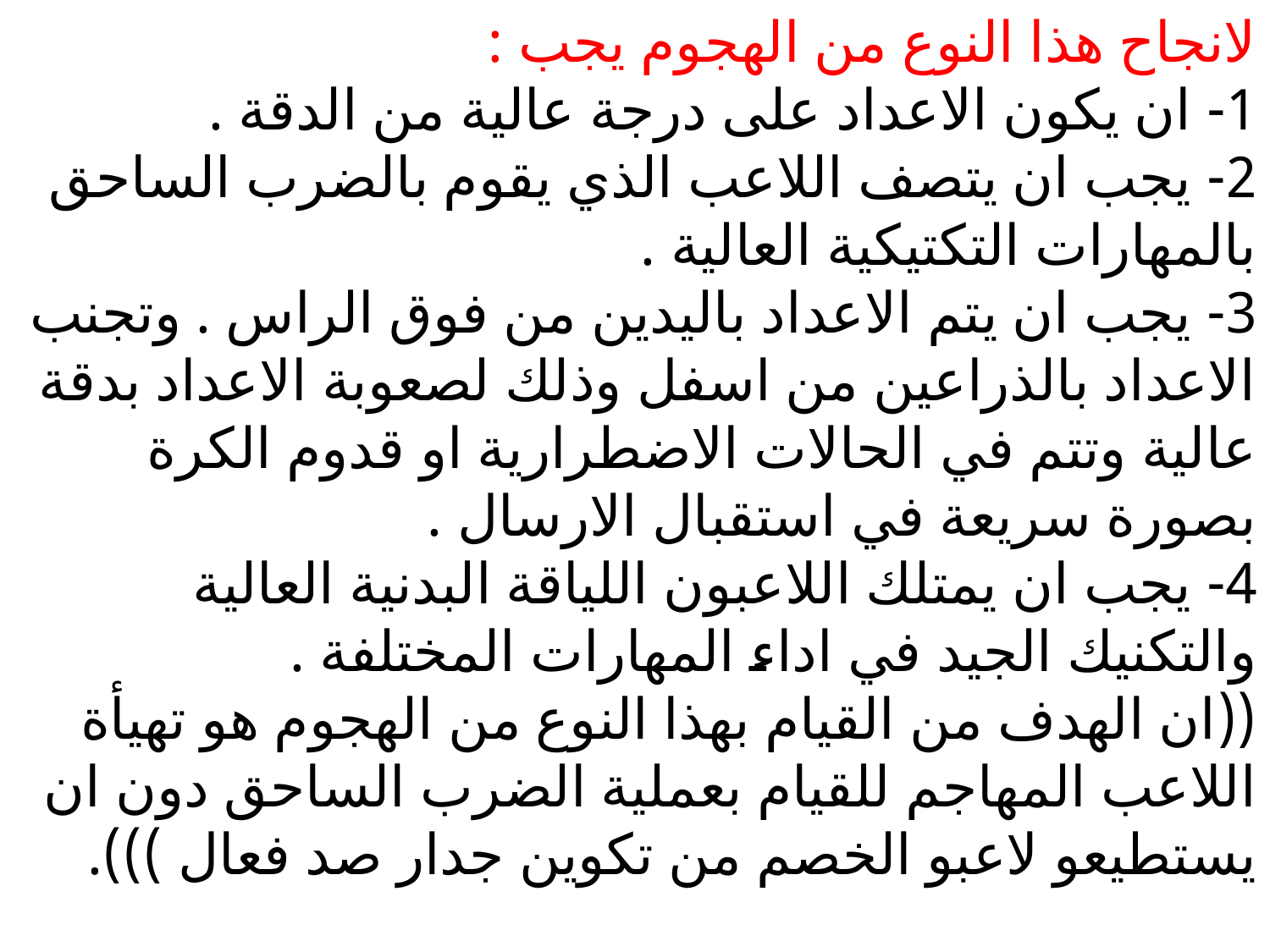

لانجاح هذا النوع من الهجوم يجب :
1- ان يكون الاعداد على درجة عالية من الدقة .
2- يجب ان يتصف اللاعب الذي يقوم بالضرب الساحق بالمهارات التكتيكية العالية .
3- يجب ان يتم الاعداد باليدين من فوق الراس . وتجنب الاعداد بالذراعين من اسفل وذلك لصعوبة الاعداد بدقة عالية وتتم في الحالات الاضطرارية او قدوم الكرة بصورة سريعة في استقبال الارسال .
4- يجب ان يمتلك اللاعبون اللياقة البدنية العالية والتكنيك الجيد في اداء المهارات المختلفة .
((ان الهدف من القيام بهذا النوع من الهجوم هو تهيأة اللاعب المهاجم للقيام بعملية الضرب الساحق دون ان يستطيعو لاعبو الخصم من تكوين جدار صد فعال ))).